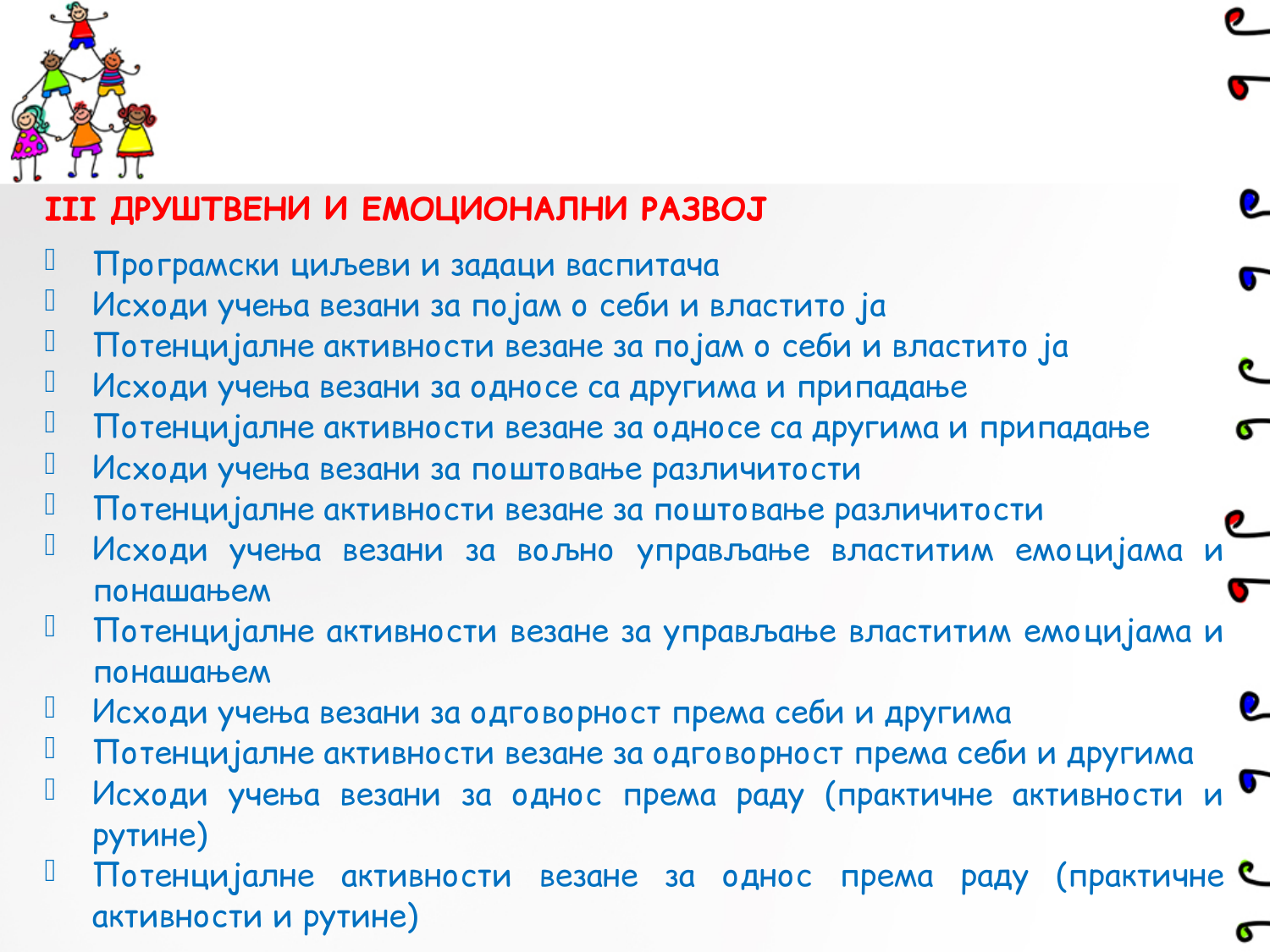

III ДРУШТВЕНИ И ЕМОЦИОНАЛНИ РАЗВОЈ
Програмски циљеви и задаци васпитача
Исходи учења везани за појам о себи и властито ја
Потенцијалне активности везане за појам о себи и властито ја
Исходи учења везани за односе са другима и припадање
Потенцијалне активности везане за односе са другима и припадање
Исходи учења везани за поштовање различитости
Потенцијалне активности везане за поштовање различитости
Исходи учења везани за вољно управљање властитим емоцијама и понашањем
Потенцијалне активности везане за управљање властитим емоцијама и понашањем
Исходи учења везани за одговорност према себи и другима
Потенцијалне активности везане за одговорност према себи и другима
Исходи учења везани за однос према раду (практичне активности и рутине)
Потенцијалне активности везане за однос према раду (практичне активности и рутине)